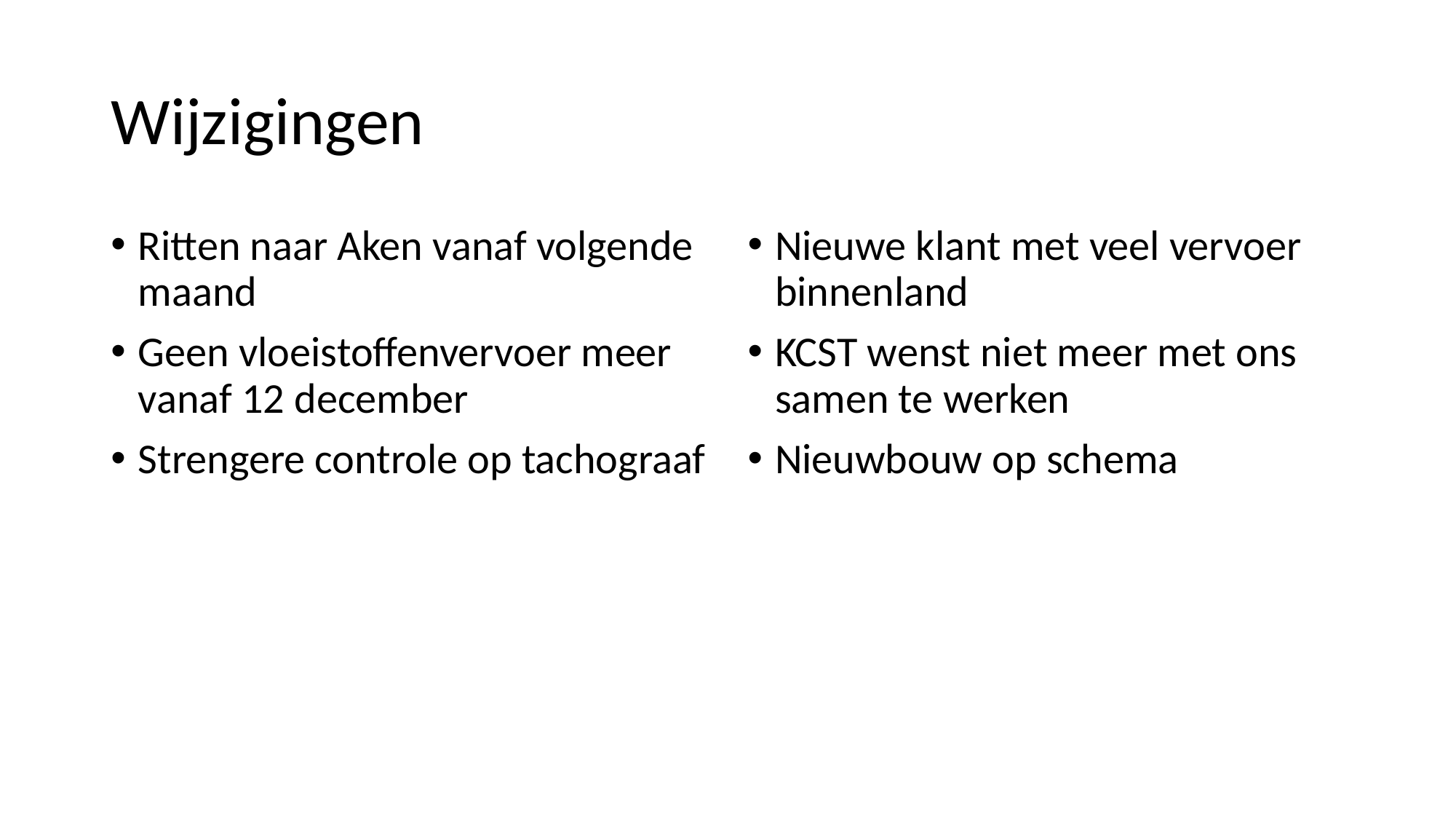

# Wijzigingen
Ritten naar Aken vanaf volgende maand
Geen vloeistoffenvervoer meer vanaf 12 december
Strengere controle op tachograaf
Nieuwe klant met veel vervoer binnenland
KCST wenst niet meer met ons samen te werken
Nieuwbouw op schema